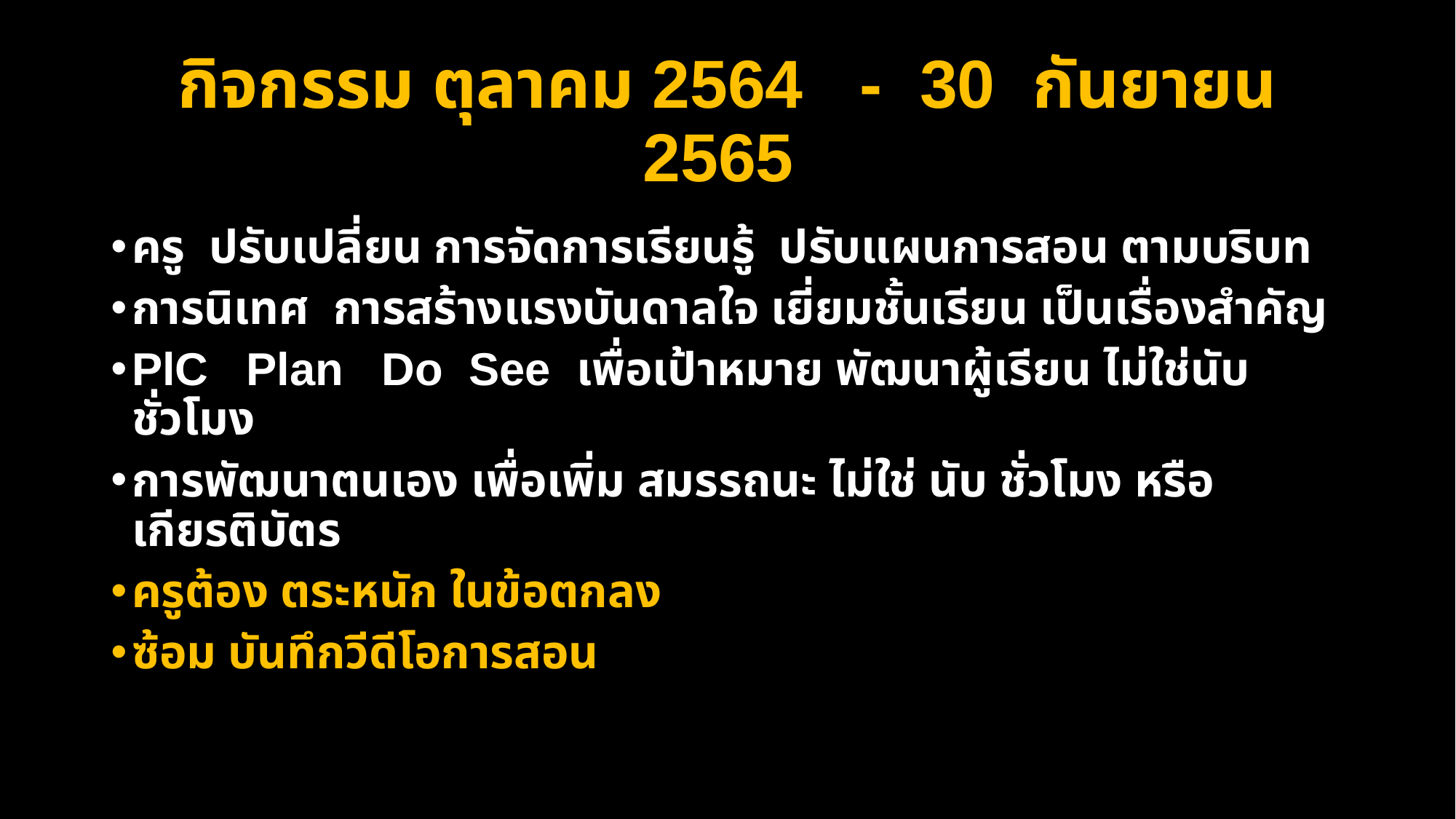

# กิจกรรม ตุลาคม 2564   -  30  กันยายน 2565
ครู  ปรับเปลี่ยน การจัดการเรียนรู้  ปรับแผนการสอน ตามบริบท
การนิเทศ  การสร้างแรงบันดาลใจ เยี่ยมชั้นเรียน เป็นเรื่องสำคัญ
PlC   Plan   Do  See  เพื่อเป้าหมาย พัฒนาผู้เรียน ไม่ใช่นับ ชั่วโมง
การพัฒนาตนเอง เพื่อเพิ่ม สมรรถนะ ไม่ใช่ นับ ชั่วโมง หรือ เกียรติบัตร
ครูต้อง ตระหนัก ในข้อตกลง
ซ้อม บันทึกวีดีโอการสอน